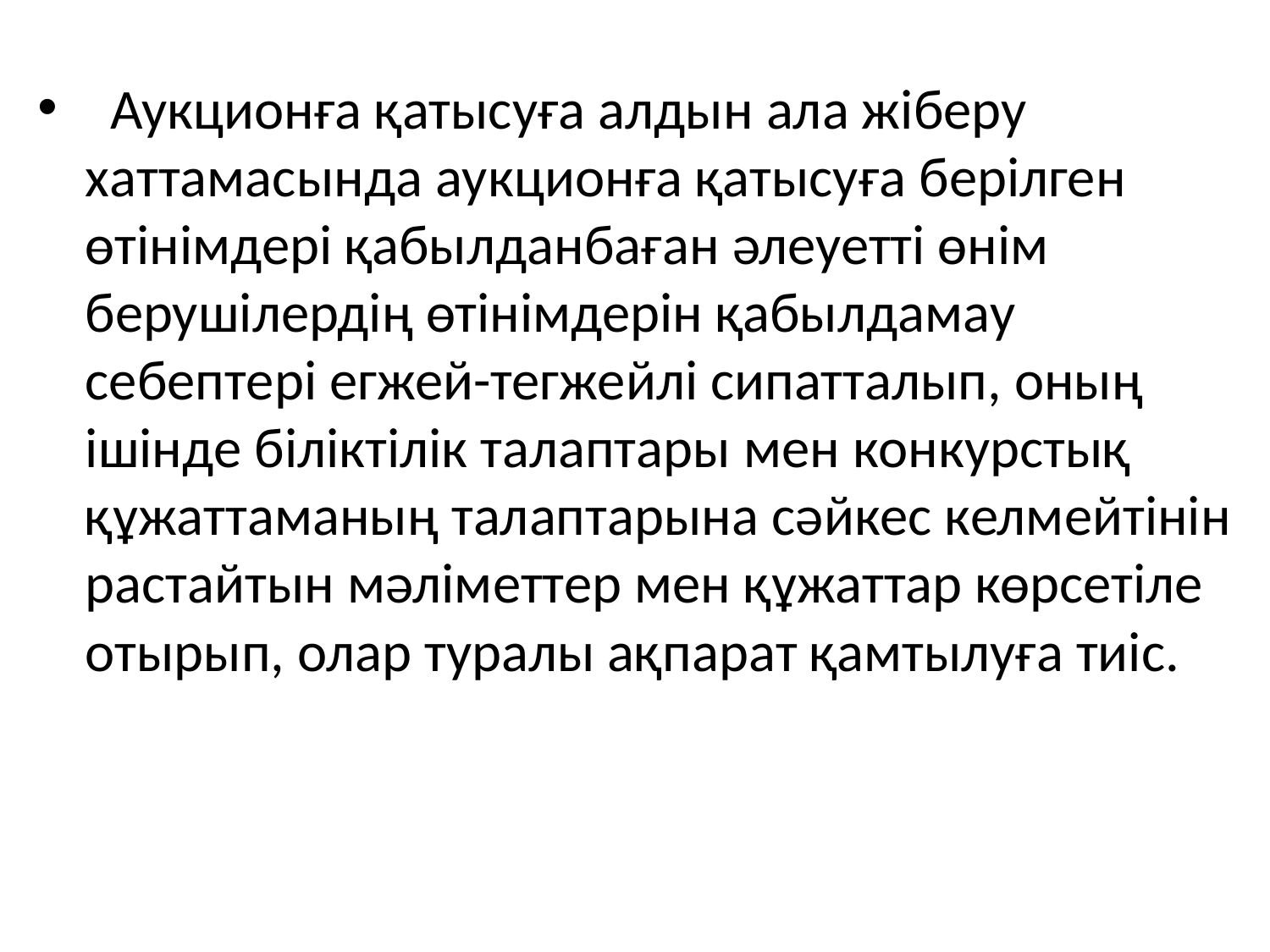

Аукционға қатысуға алдын ала жіберу хаттамасында аукционға қатысуға берілген өтінімдері қабылданбаған әлеуетті өнім берушілердің өтінімдерін қабылдамау себептері егжей-тегжейлі сипатталып, оның ішінде біліктілік талаптары мен конкурстық құжаттаманың талаптарына сәйкес келмейтінін растайтын мәліметтер мен құжаттар көрсетіле отырып, олар туралы ақпарат қамтылуға тиіс.